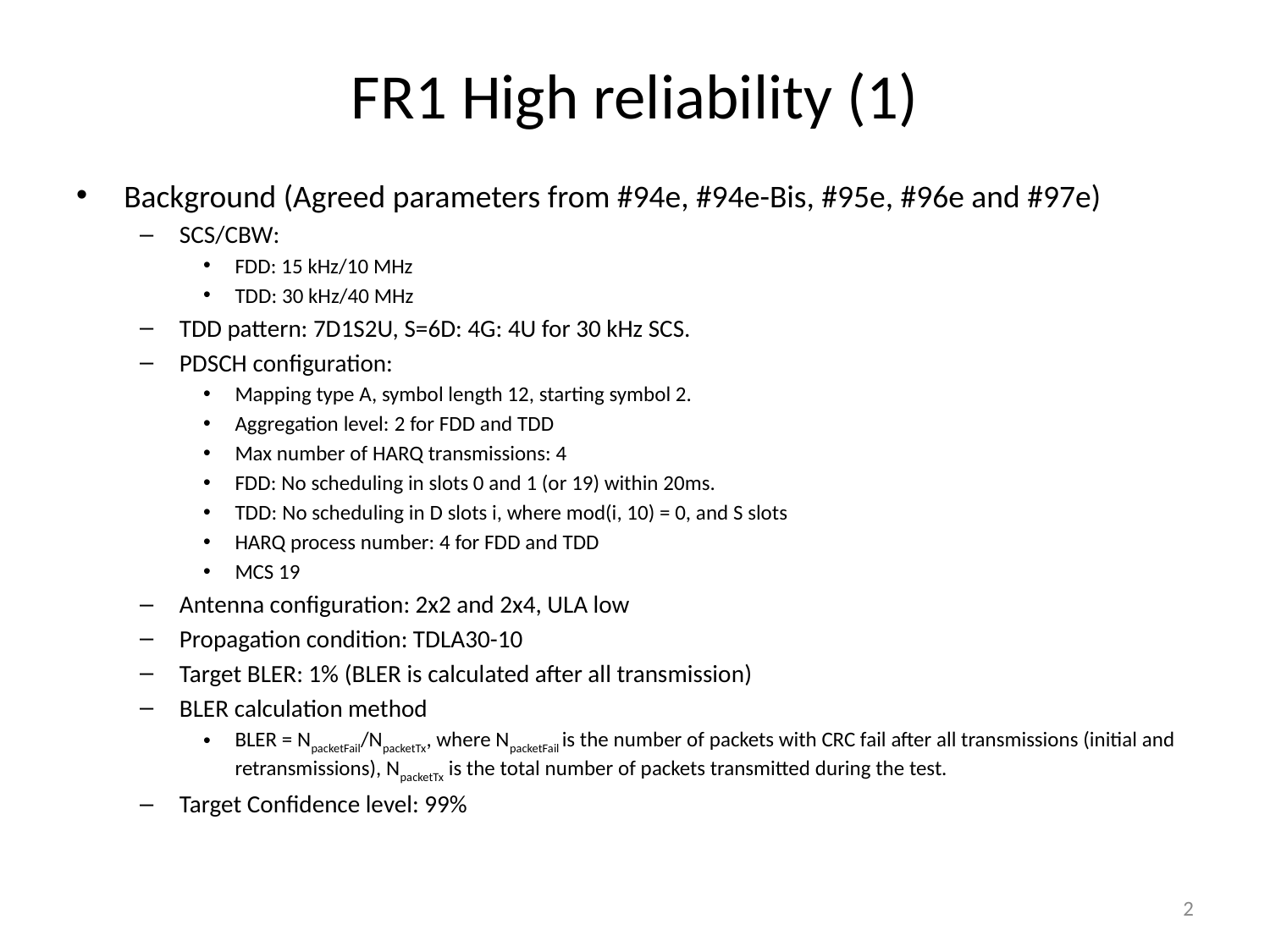

# FR1 High reliability (1)
Background (Agreed parameters from #94e, #94e-Bis, #95e, #96e and #97e)
SCS/CBW: ​
FDD: 15 kHz/10 MHz​
TDD: 30 kHz/40 MHz​
TDD pattern: 7D1S2U, S=6D: 4G: 4U for 30 kHz SCS.​
PDSCH configuration:
Mapping type A, symbol length 12, starting symbol 2.​
Aggregation level: 2 for FDD and TDD
Max number of HARQ transmissions: 4​
FDD: No scheduling in slots 0 and 1 (or 19) within 20ms.
TDD: No scheduling in D slots i, where mod(i, 10) = 0, and S slots
HARQ process number: 4 for FDD and TDD
MCS 19
Antenna configuration: 2x2 and 2x4, ULA low​
Propagation condition: TDLA30-10​
Target BLER: 1%​ (BLER is calculated after all transmission​)
BLER calculation method
BLER = NpacketFail/NpacketTx, where NpacketFail is the number of packets with CRC fail after all transmissions (initial and retransmissions), NpacketTx is the total number of packets transmitted during the test.
Target Confidence level: 99%​
2